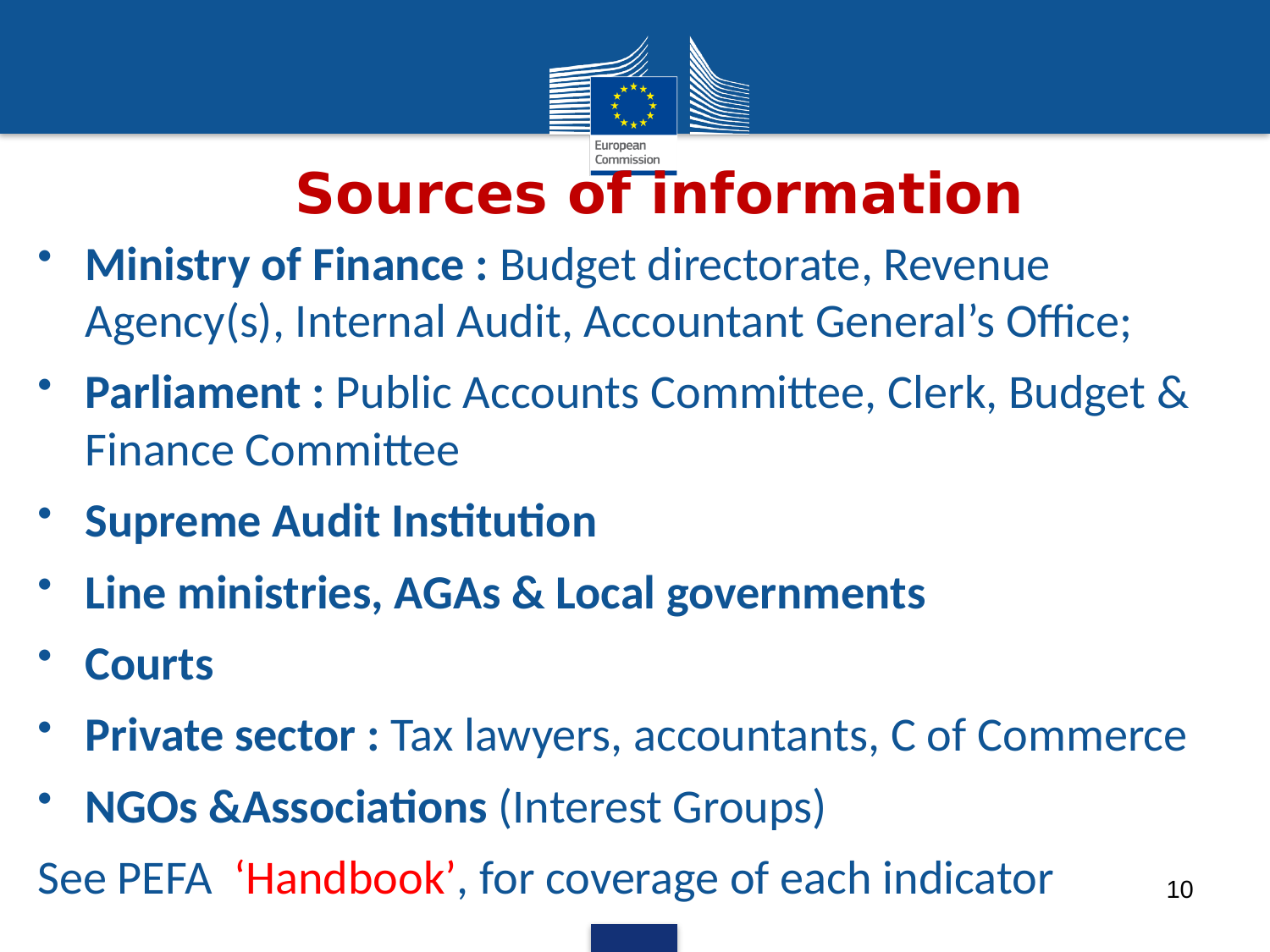

# Sources of information
Ministry of Finance : Budget directorate, Revenue Agency(s), Internal Audit, Accountant General’s Office;
Parliament : Public Accounts Committee, Clerk, Budget & Finance Committee
Supreme Audit Institution
Line ministries, AGAs & Local governments
Courts
Private sector : Tax lawyers, accountants, C of Commerce
NGOs &Associations (Interest Groups)
See PEFA  ‘Handbook’, for coverage of each indicator
10